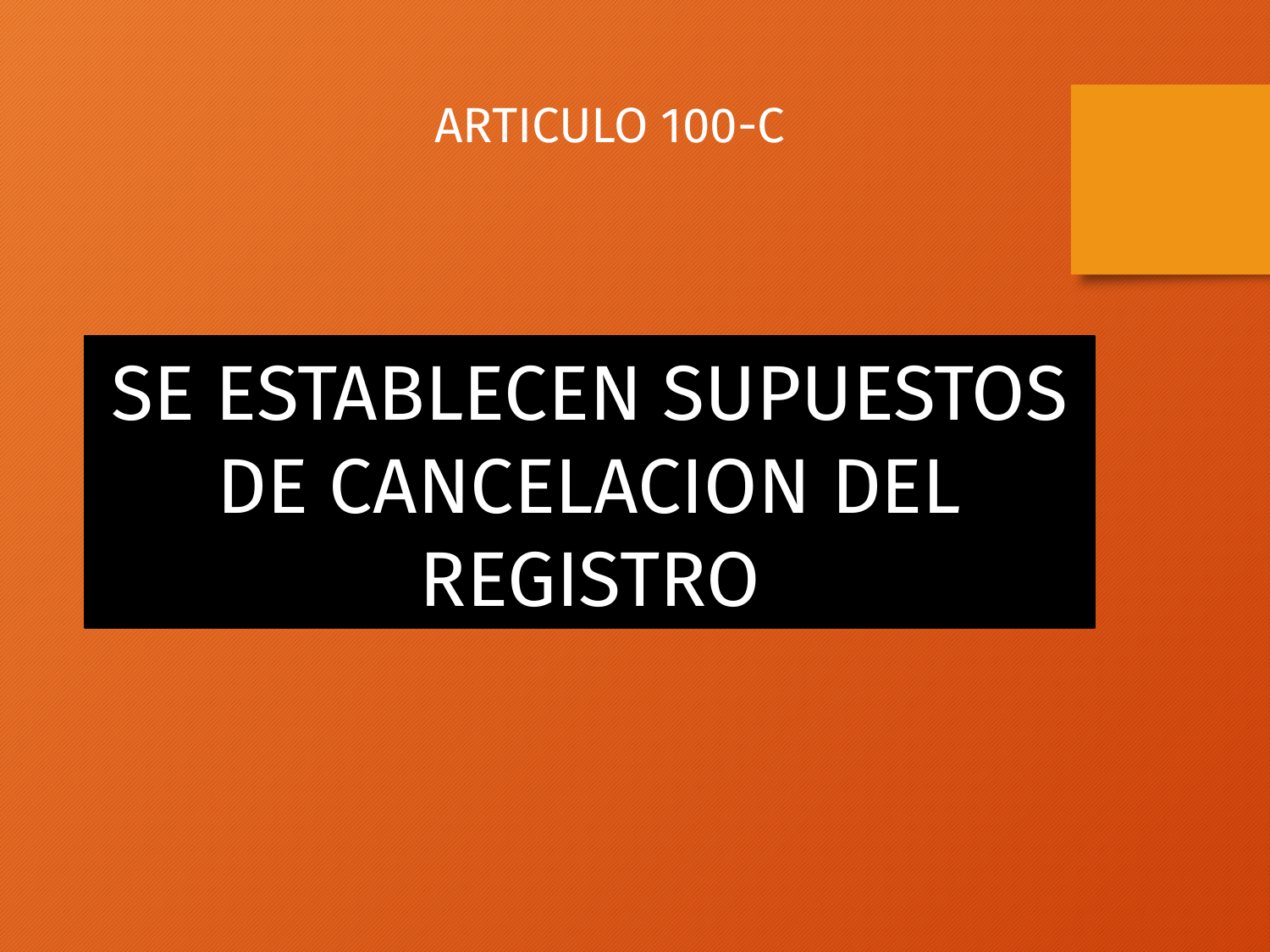

ARTICULO 100-C
SE ESTABLECEN SUPUESTOS DE CANCELACION DEL REGISTRO